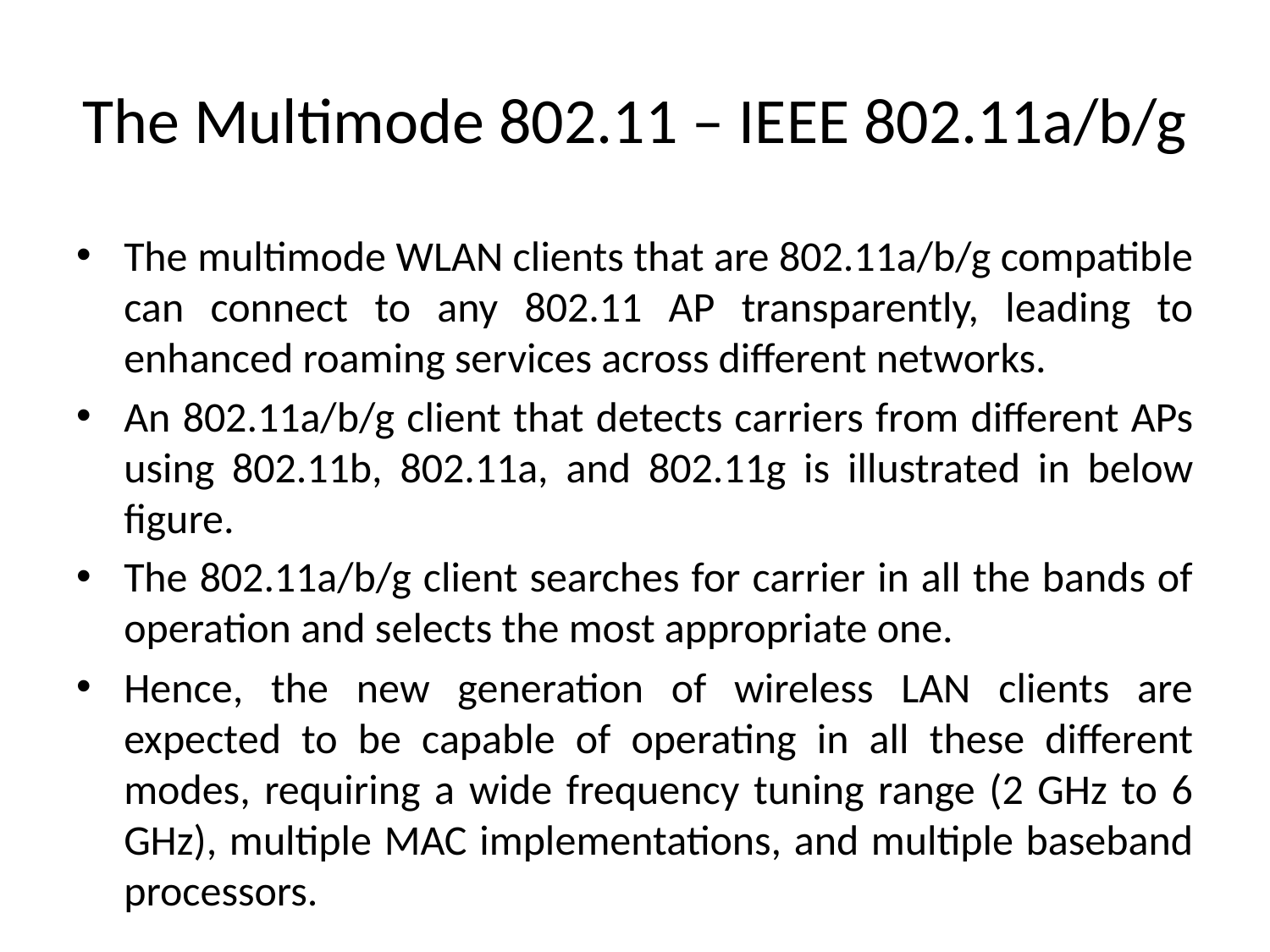

# The Multimode 802.11 – IEEE 802.11a/b/g
The multimode WLAN clients that are 802.11a/b/g compatible can connect to any 802.11 AP transparently, leading to enhanced roaming services across different networks.
An 802.11a/b/g client that detects carriers from different APs using 802.11b, 802.11a, and 802.11g is illustrated in below figure.
The 802.11a/b/g client searches for carrier in all the bands of operation and selects the most appropriate one.
Hence, the new generation of wireless LAN clients are expected to be capable of operating in all these different modes, requiring a wide frequency tuning range (2 GHz to 6 GHz), multiple MAC implementations, and multiple baseband processors.